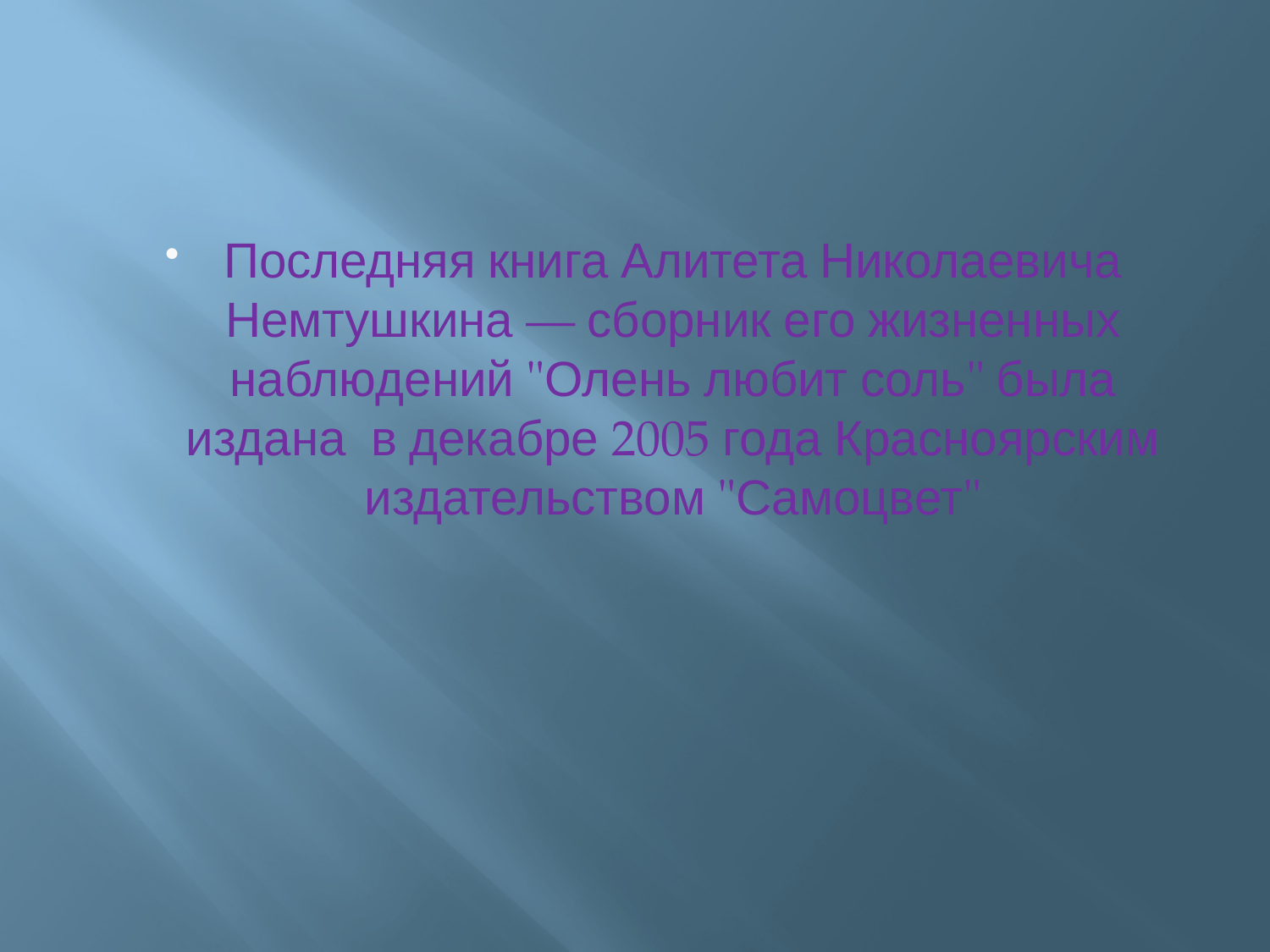

#
Последняя книга Алитета Николаевича Немтушкина — сборник его жизненных наблюдений "Олень любит соль" была издана  в декабре 2005 года Красноярским издательством "Самоцвет"